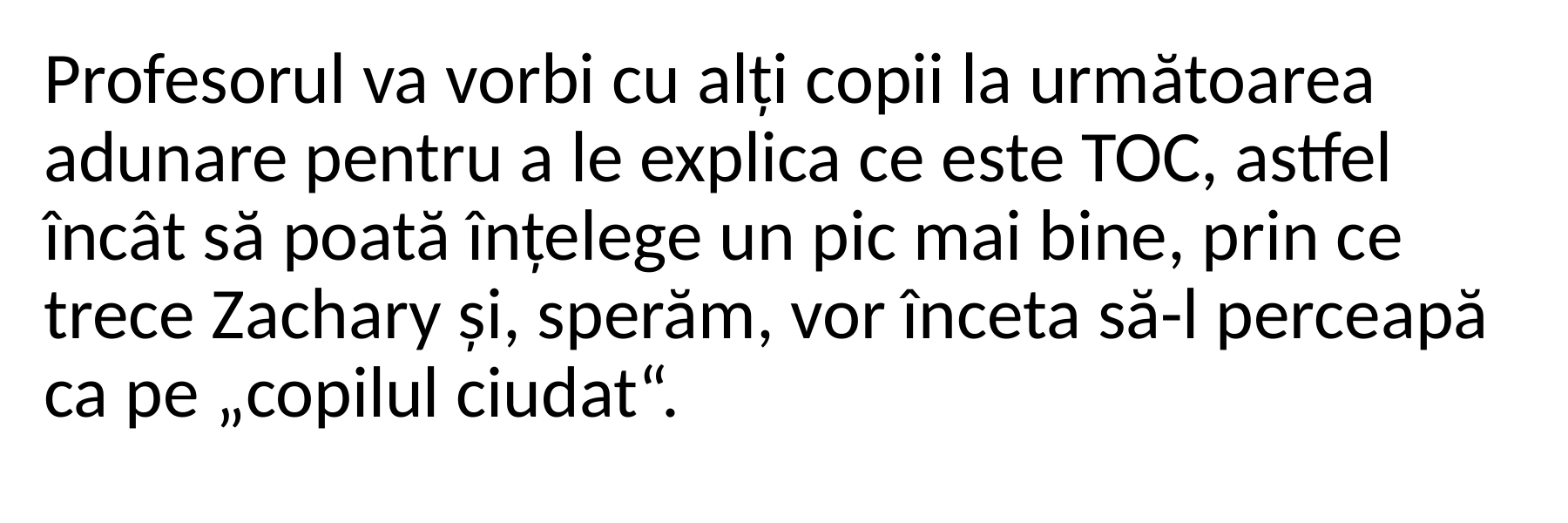

Profesorul va vorbi cu alți copii la următoarea adunare pentru a le explica ce este TOC, astfel încât să poată înțelege un pic mai bine, prin ce trece Zachary și, sperăm, vor înceta să-l perceapă ca pe „copilul ciudat“.